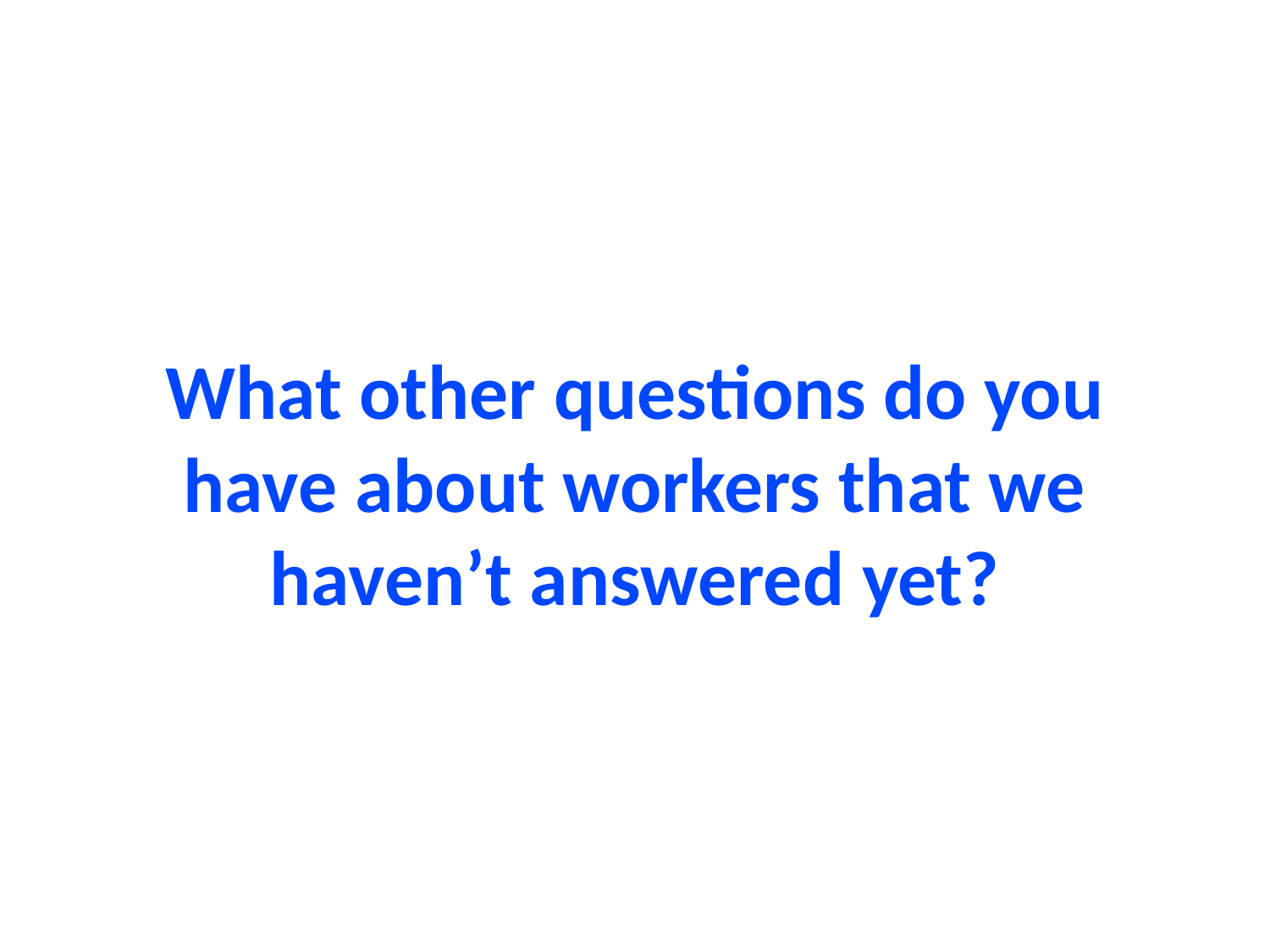

# What other questions do you have about workers that we haven’t answered yet?